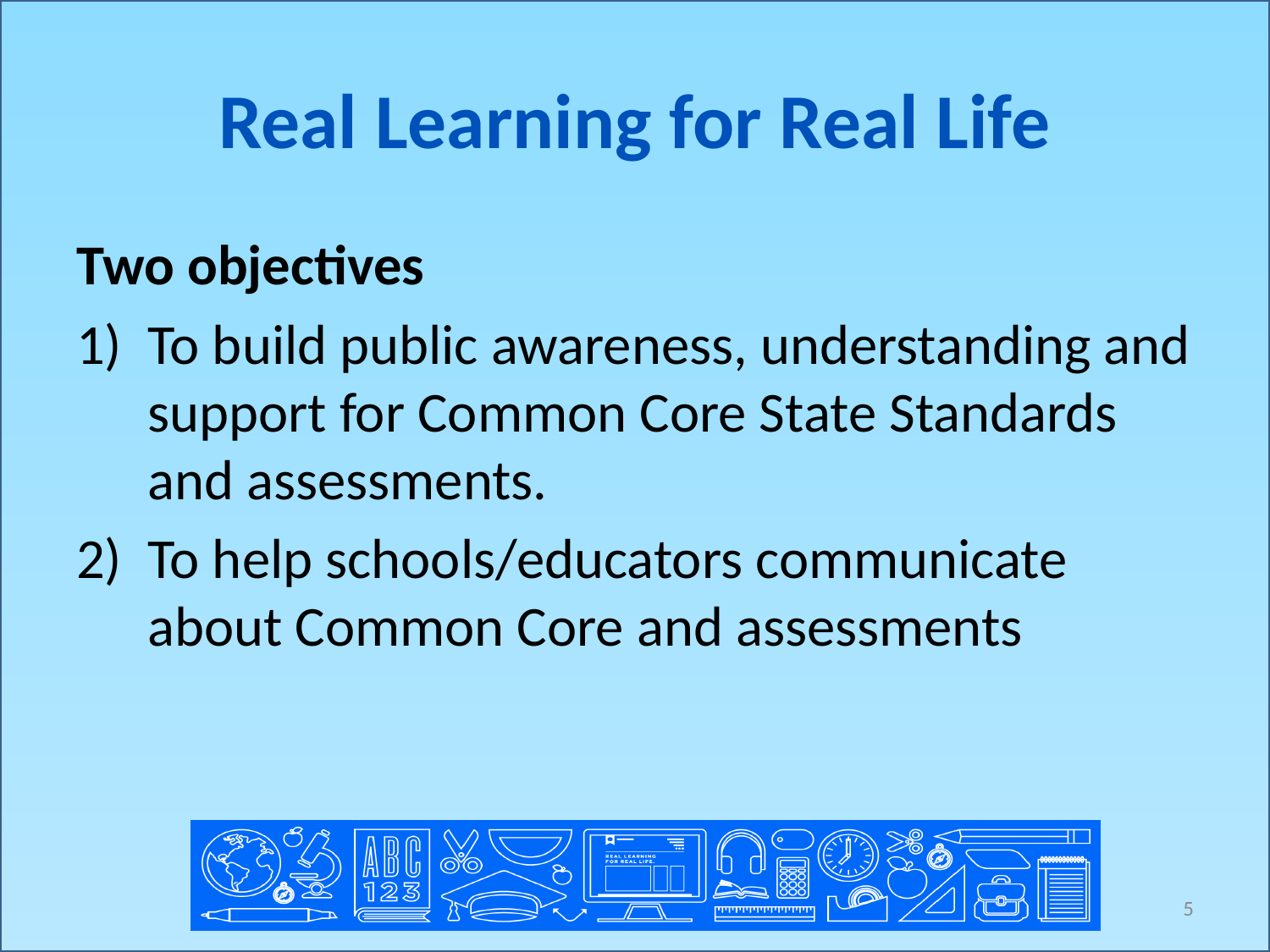

# Real Learning for Real Life
Two objectives
To build public awareness, understanding and support for Common Core State Standards and assessments.
To help schools/educators communicate about Common Core and assessments

5